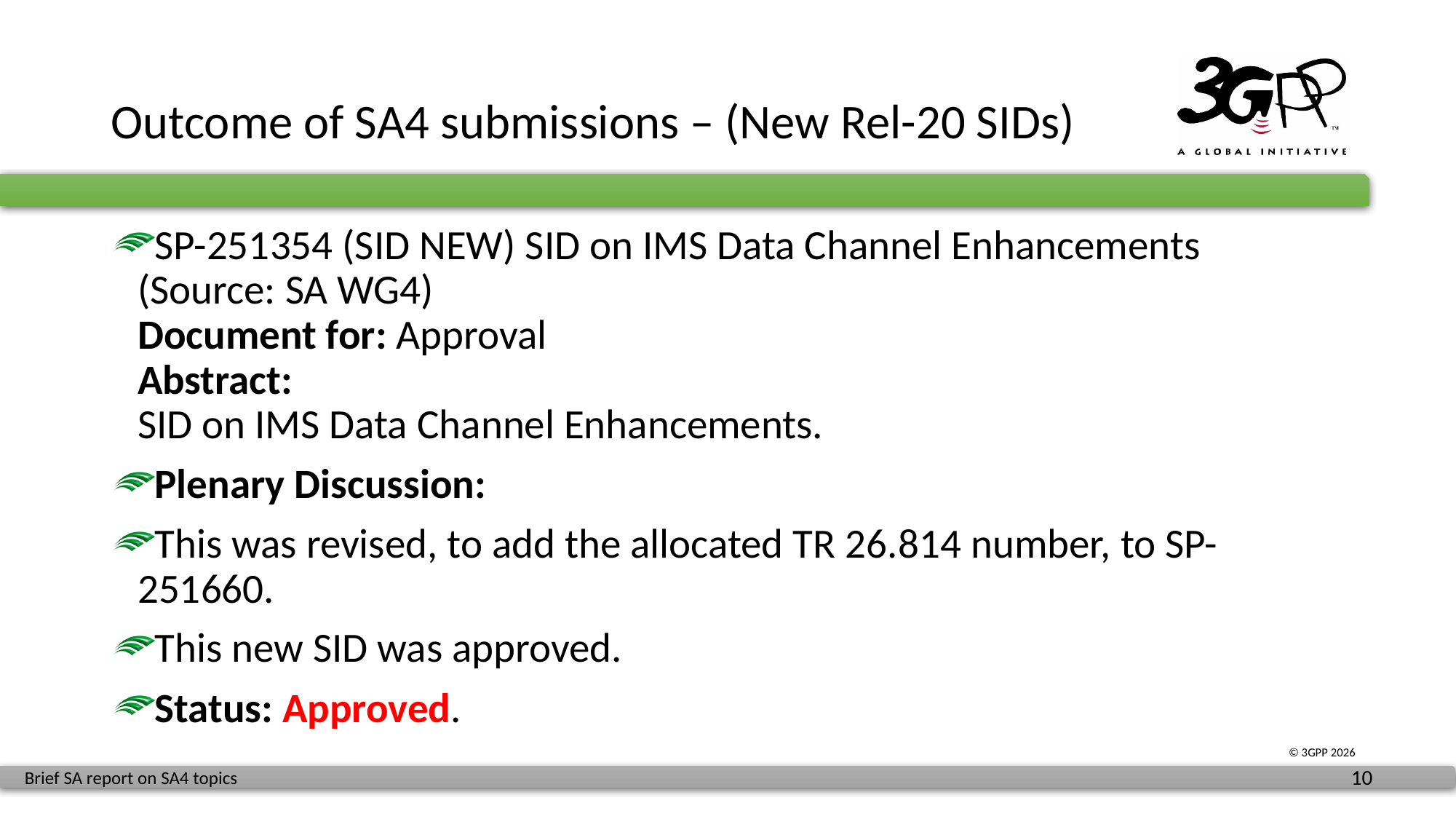

# Outcome of SA4 submissions – (New Rel-20 SIDs)
SP-251354 (SID NEW) SID on IMS Data Channel Enhancements (Source: SA WG4)
Document for: Approval
Abstract:
SID on IMS Data Channel Enhancements.
Plenary Discussion:
This was revised, to add the allocated TR 26.814 number, to SP-251660.
This new SID was approved.
Status: Approved.